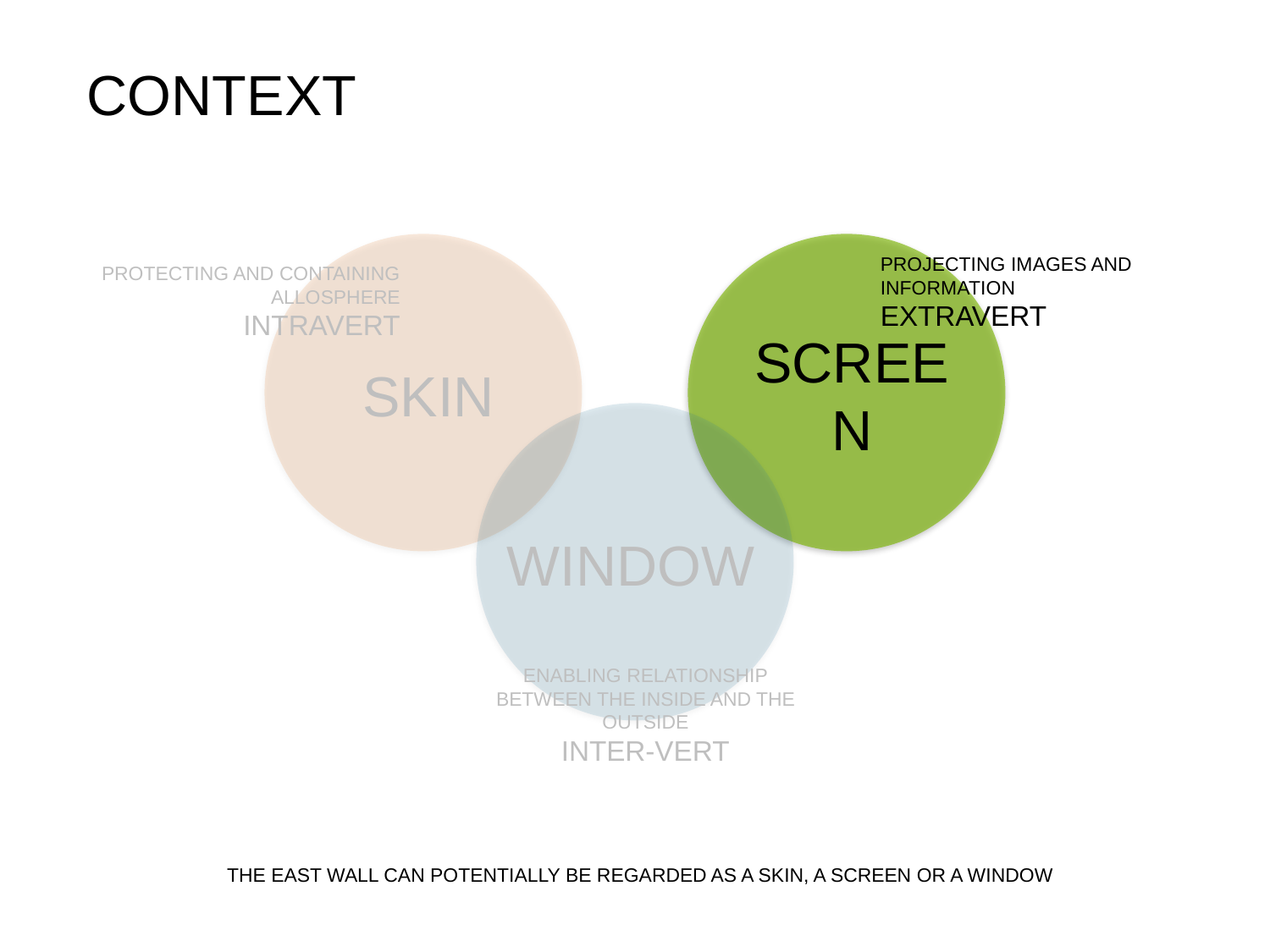

# CONTEXT

PROJECTING IMAGES AND INFORMATION
EXTRAVERT
PROTECTING AND CONTAINING ALLOSPHERE
INTRAVERT
SKIN
SCREEN

WINDOW
ENABLING RELATIONSHIP BETWEEN THE INSIDE AND THE OUTSIDE
INTER-VERT
THE EAST WALL CAN POTENTIALLY BE REGARDED AS A SKIN, A SCREEN OR A WINDOW